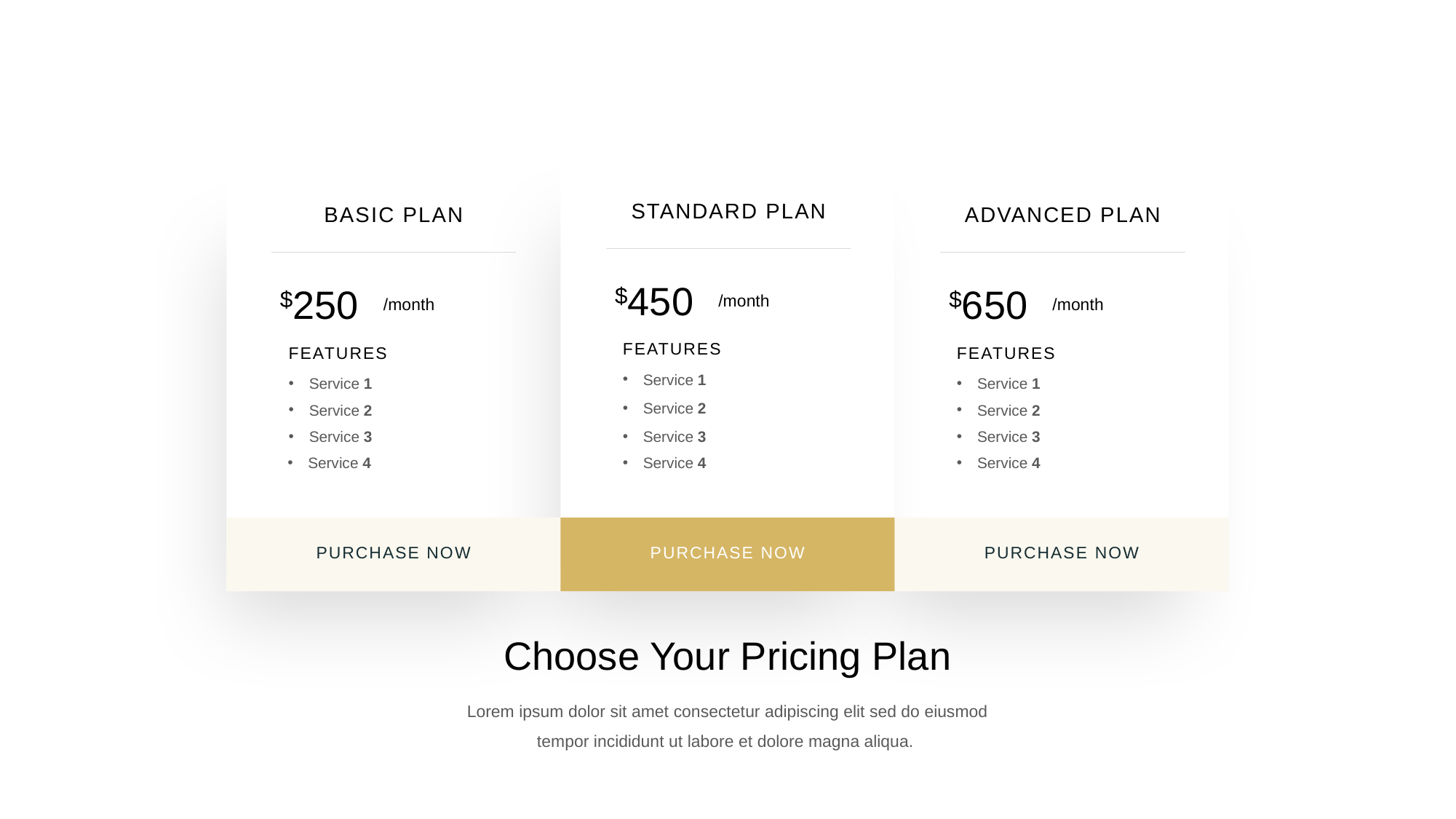

STANDARD PLAN
BASIC PLAN
ADVANCED PLAN
$450
$250
$650
/month
/month
/month
FEATURES
FEATURES
FEATURES
Service 1
Service 1
Service 1
Service 2
Service 2
Service 2
Service 3
Service 3
Service 3
Service 4
Service 4
Service 4

PURCHASE NOW

PURCHASE NOW

PURCHASE NOW
Choose Your Pricing Plan

Lorem ipsum dolor sit amet consectetur adipiscing elit sed do eiusmod tempor incididunt ut labore et dolore magna aliqua.